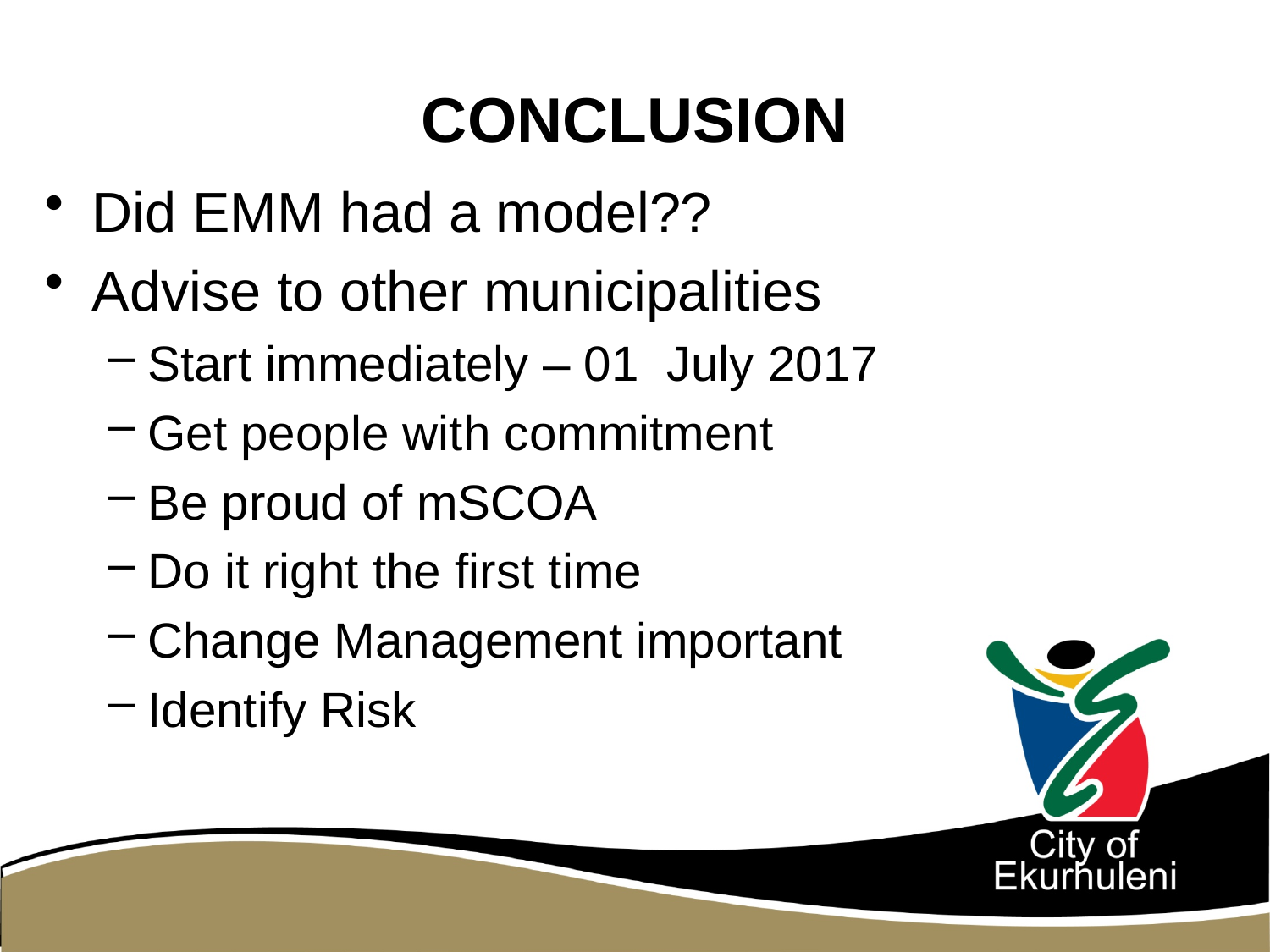

# CONCLUSION
Did EMM had a model??
Advise to other municipalities
Start immediately – 01  July 2017
Get people with commitment
Be proud of mSCOA
Do it right the first time
Change Management important
Identify Risk